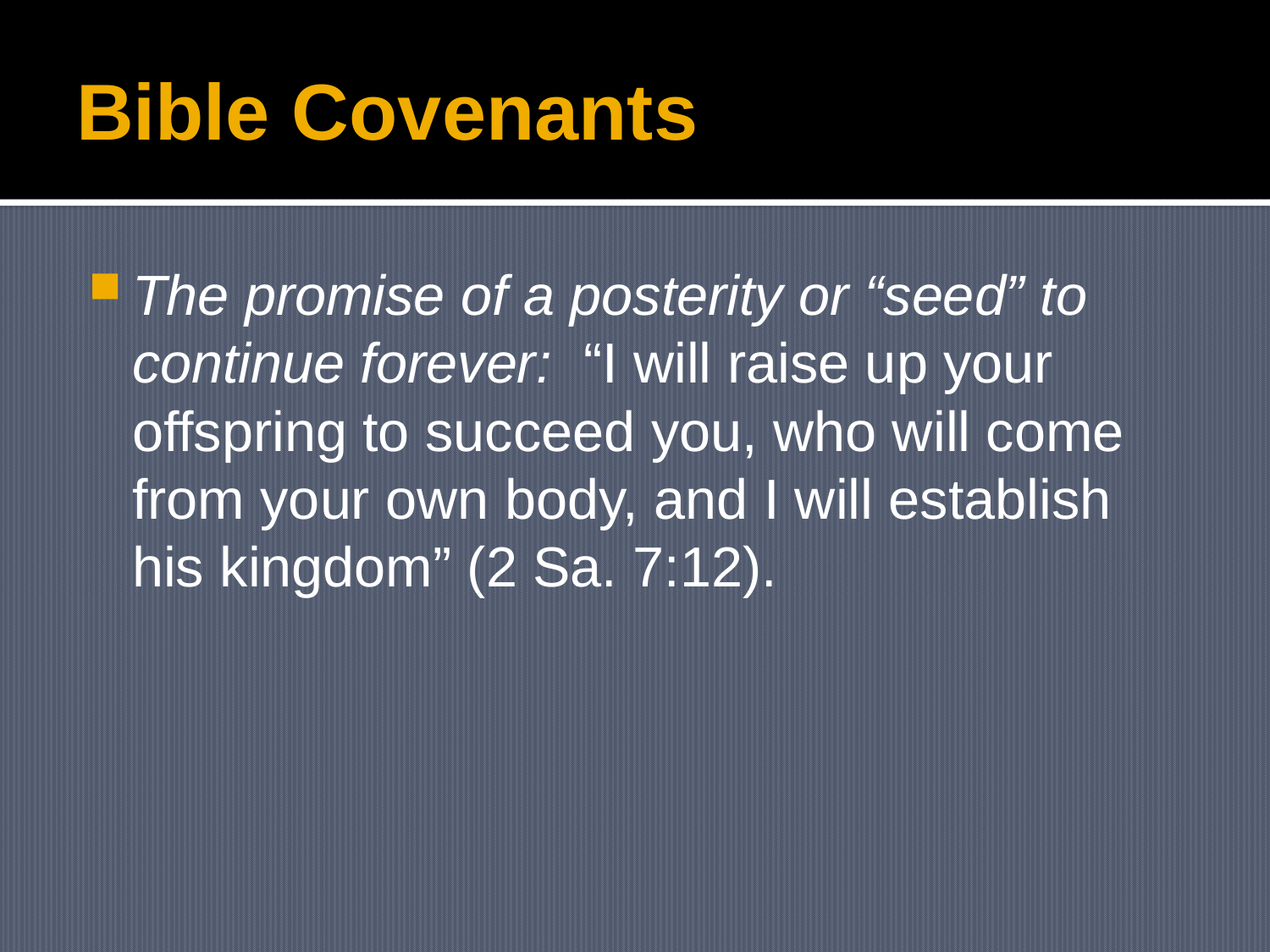

# Bible Covenants
The promise of a posterity or “seed” to continue forever:  “I will raise up your offspring to succeed you, who will come from your own body, and I will establish his kingdom” (2 Sa. 7:12).